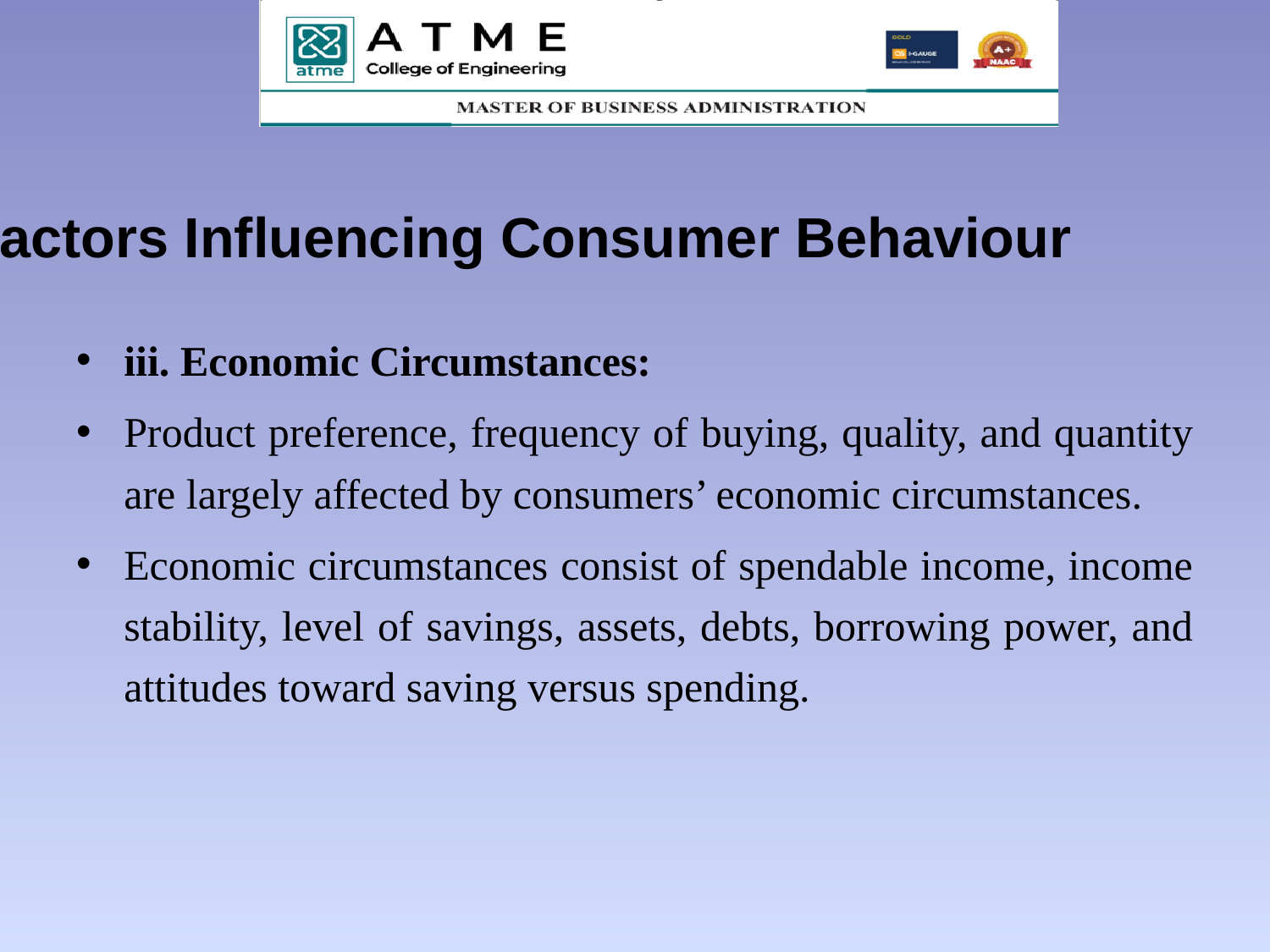

# Factors Influencing Consumer Behaviour
iii. Economic Circumstances:
Product preference, frequency of buying, quality, and quantity are largely affected by consumers’ economic circumstances.
Economic circumstances consist of spendable income, income stability, level of savings, assets, debts, borrowing power, and attitudes toward saving versus spending.